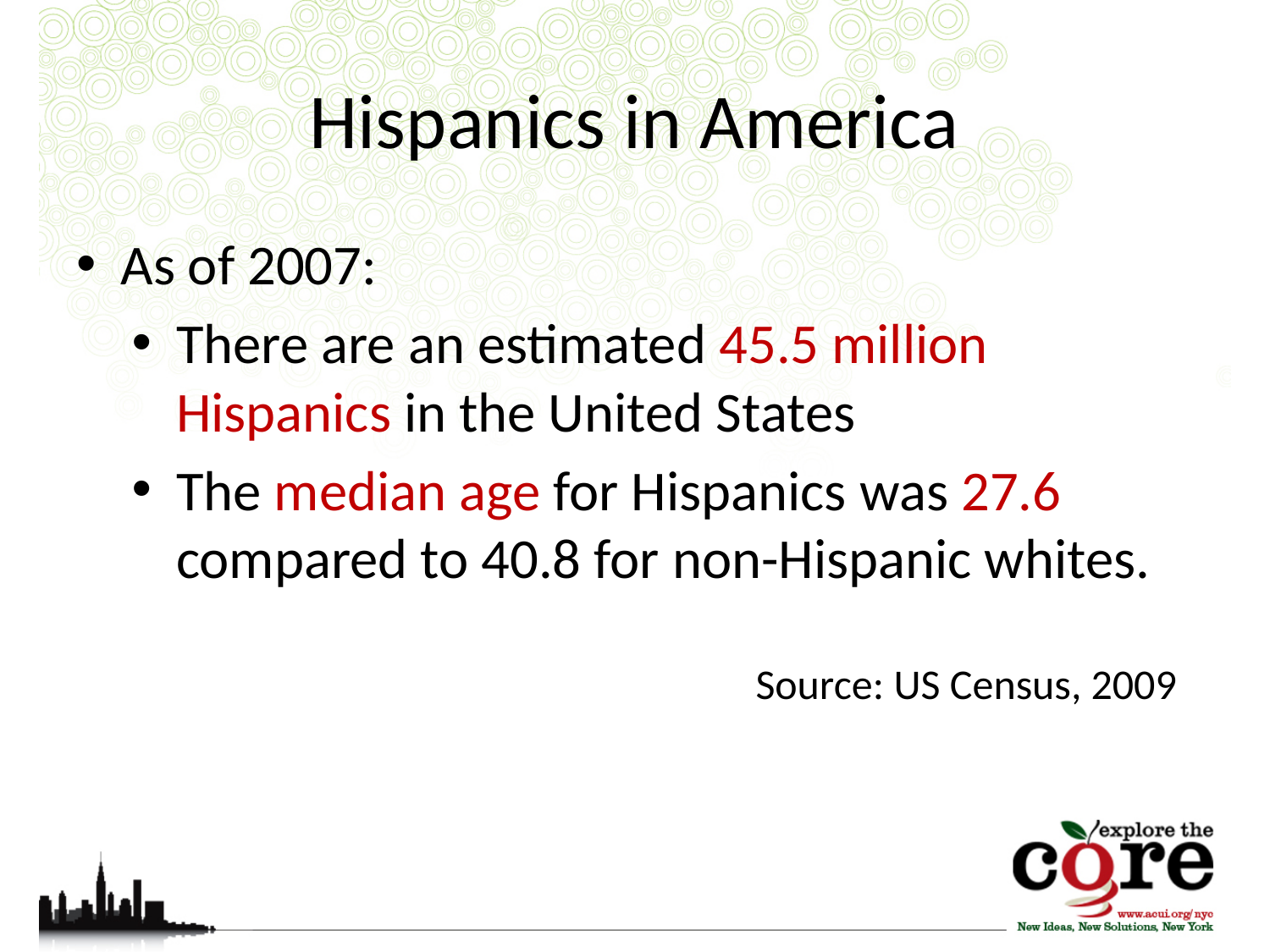

# Hispanics in America
As of 2007:
There are an estimated 45.5 million Hispanics in the United States
The median age for Hispanics was 27.6 compared to 40.8 for non-Hispanic whites.

						Source: US Census, 2009